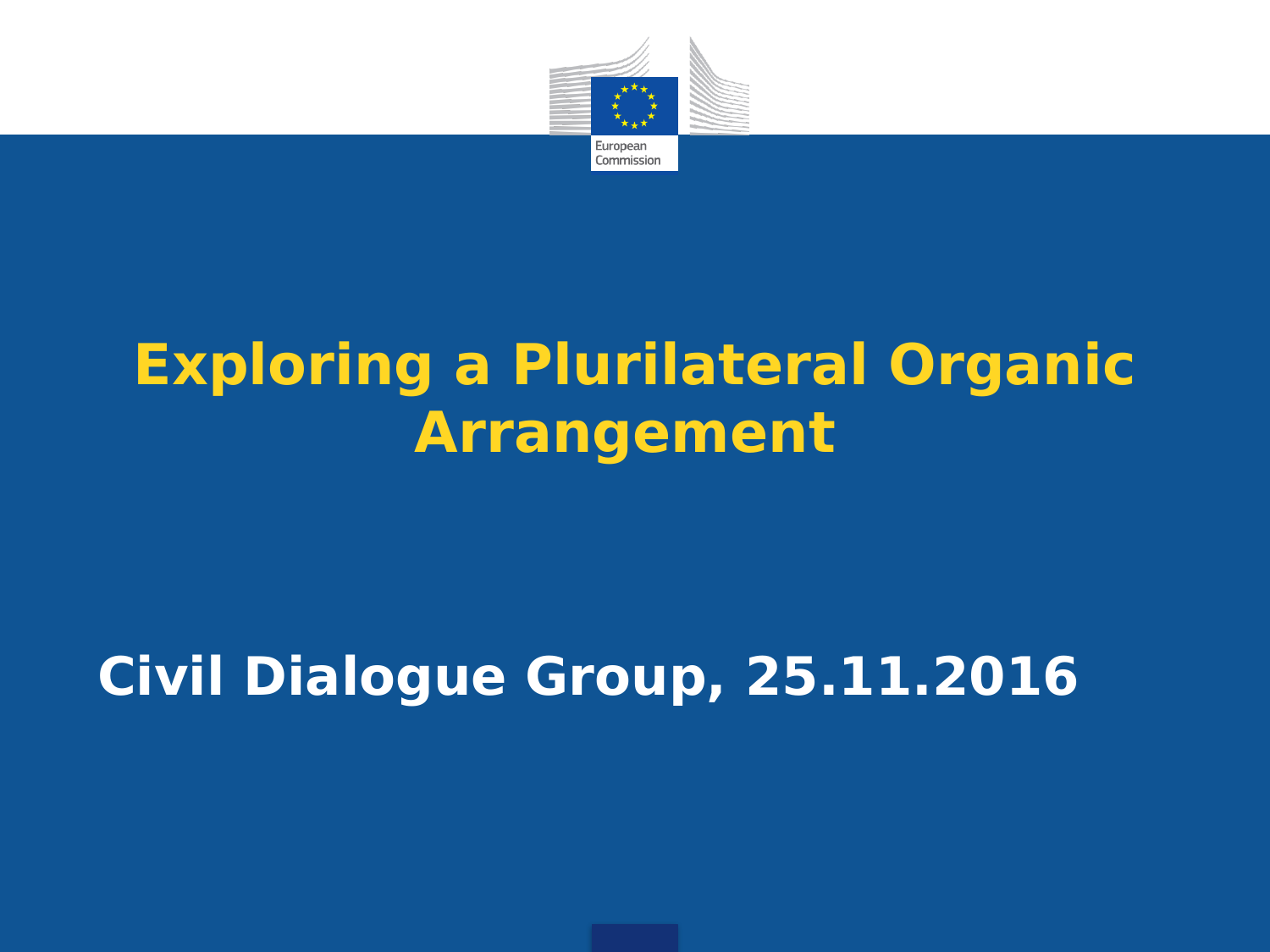

# Exploring a Plurilateral Organic Arrangement
Civil Dialogue Group, 25.11.2016